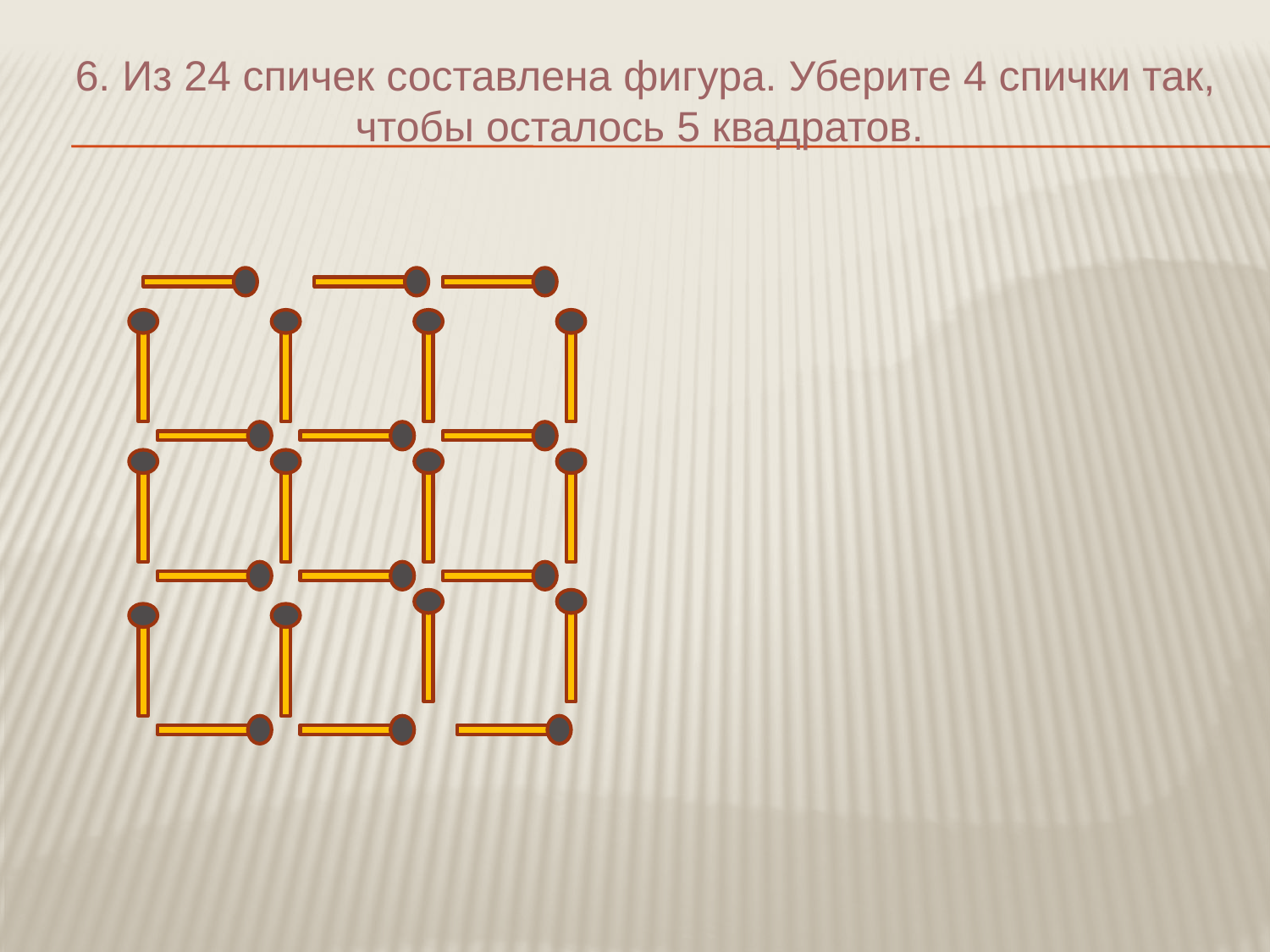

# 6. Из 24 спичек составлена фигура. Уберите 4 спички так, чтобы осталось 5 квадратов.